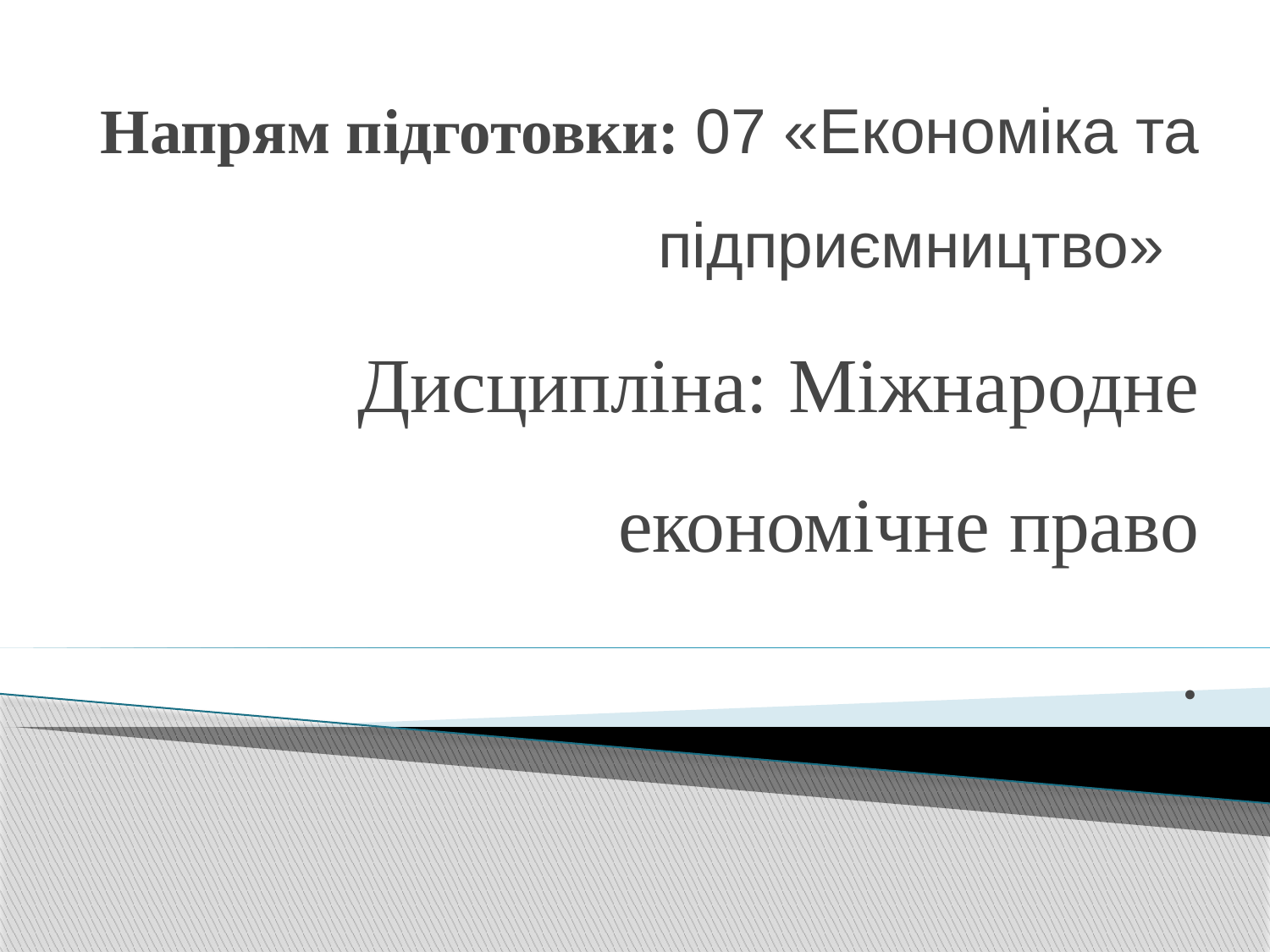

Напрям підготовки: 07 «Економіка та підприємництво»
Дисципліна: Міжнародне економічне право
.